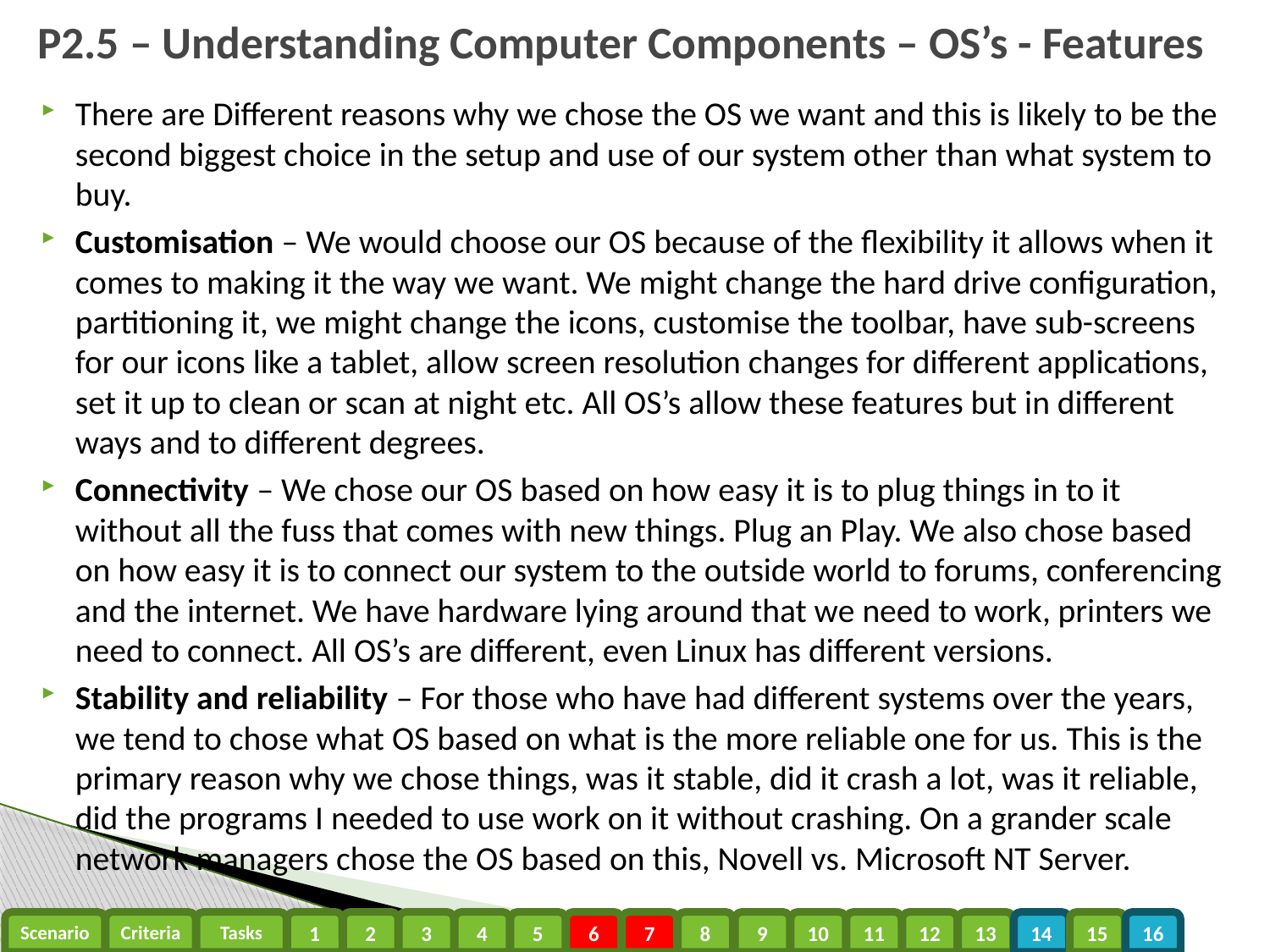

# P2.5 – Understanding Computer Components – OS’s - Features
There are Different reasons why we chose the OS we want and this is likely to be the second biggest choice in the setup and use of our system other than what system to buy.
Customisation – We would choose our OS because of the flexibility it allows when it comes to making it the way we want. We might change the hard drive configuration, partitioning it, we might change the icons, customise the toolbar, have sub-screens for our icons like a tablet, allow screen resolution changes for different applications, set it up to clean or scan at night etc. All OS’s allow these features but in different ways and to different degrees.
Connectivity – We chose our OS based on how easy it is to plug things in to it without all the fuss that comes with new things. Plug an Play. We also chose based on how easy it is to connect our system to the outside world to forums, conferencing and the internet. We have hardware lying around that we need to work, printers we need to connect. All OS’s are different, even Linux has different versions.
Stability and reliability – For those who have had different systems over the years, we tend to chose what OS based on what is the more reliable one for us. This is the primary reason why we chose things, was it stable, did it crash a lot, was it reliable, did the programs I needed to use work on it without crashing. On a grander scale network managers chose the OS based on this, Novell vs. Microsoft NT Server.